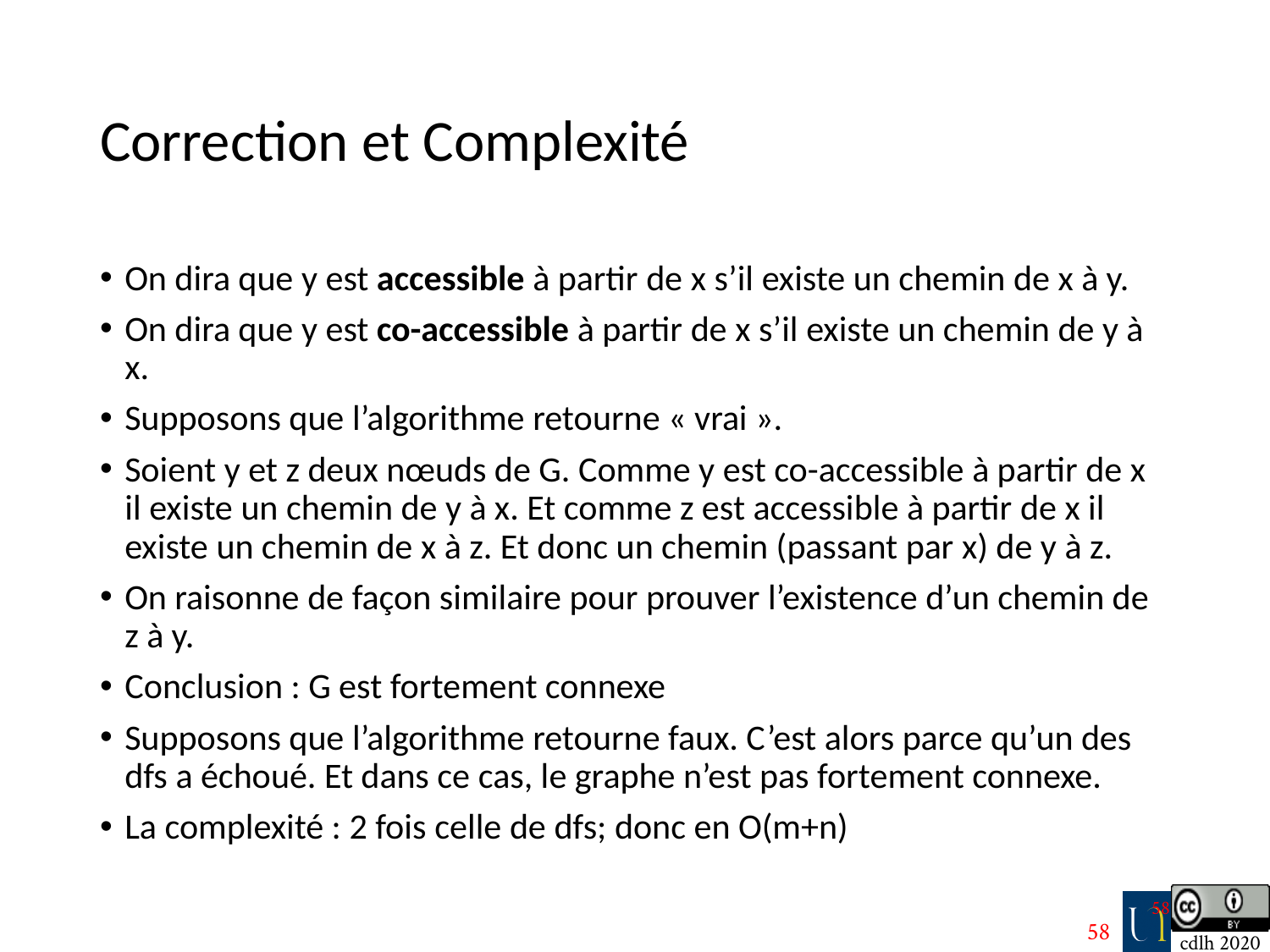

# Correction et Complexité
On dira que y est accessible à partir de x s’il existe un chemin de x à y.
On dira que y est co-accessible à partir de x s’il existe un chemin de y à x.
Supposons que l’algorithme retourne « vrai ».
Soient y et z deux nœuds de G. Comme y est co-accessible à partir de x il existe un chemin de y à x. Et comme z est accessible à partir de x il existe un chemin de x à z. Et donc un chemin (passant par x) de y à z.
On raisonne de façon similaire pour prouver l’existence d’un chemin de z à y.
Conclusion : G est fortement connexe
Supposons que l’algorithme retourne faux. C’est alors parce qu’un des dfs a échoué. Et dans ce cas, le graphe n’est pas fortement connexe.
La complexité : 2 fois celle de dfs; donc en O(m+n)
58